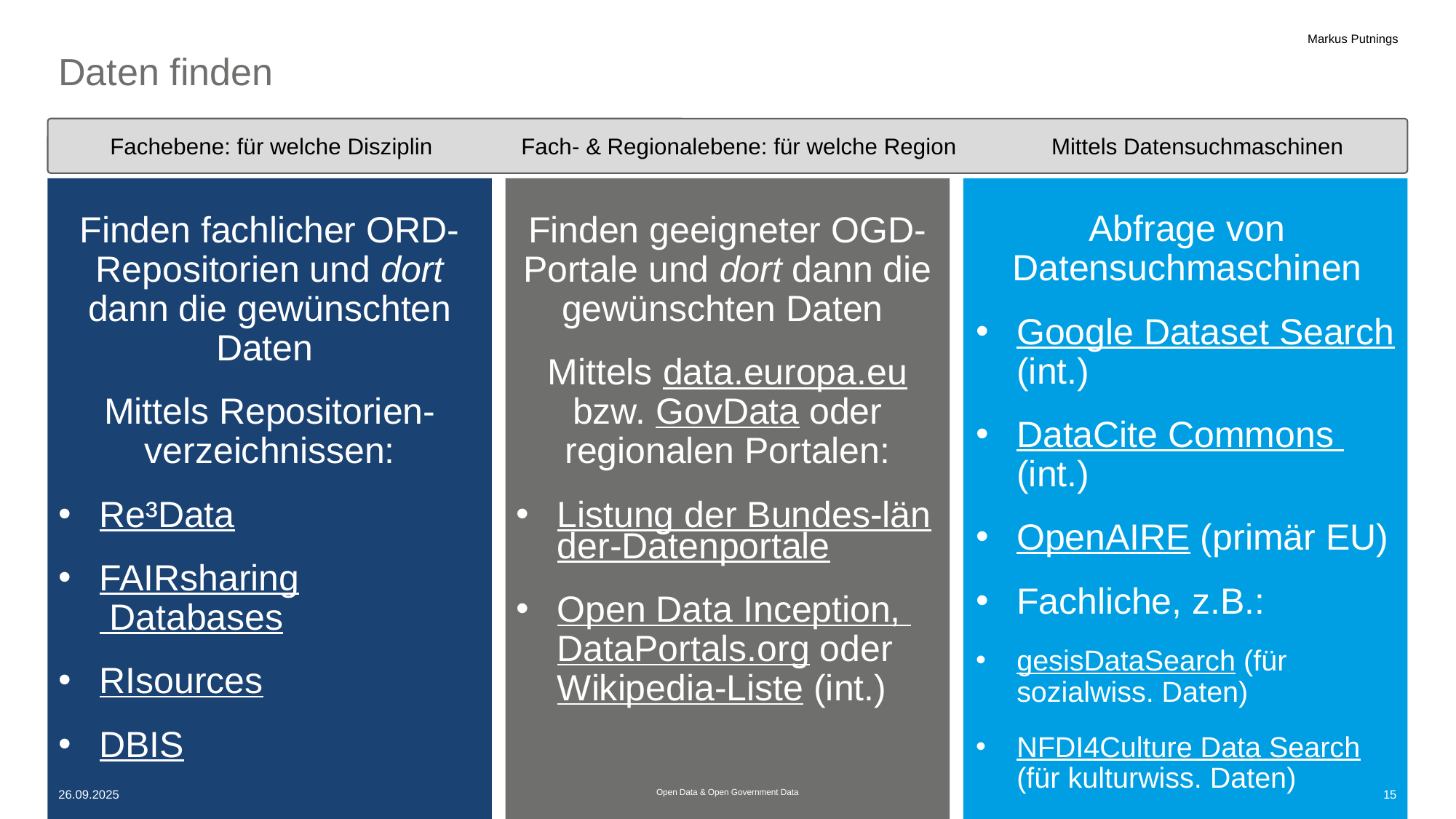

Markus Putnings
Daten finden
        Fachebene: für welche Disziplin              Fach- & Regionalebene: für welche Region               Mittels Datensuchmaschinen
Abfrage von Datensuchmaschinen
Google Dataset Search (int.)
DataCite Commons (int.)
OpenAIRE (primär EU)
Fachliche, z.B.:
gesisDataSearch (für sozialwiss. Daten)
NFDI4Culture Data Search (für kulturwiss. Daten)

Finden fachlicher ORD-Repositorien und dort dann die gewünschten Daten
Mittels Repositorien-verzeichnissen:
Re³Data
FAIRsharing Databases
RIsources
DBIS

Finden geeigneter OGD-Portale und dort dann die gewünschten Daten
Mittels data.europa.eu bzw. GovData oder regionalen Portalen:
Listung der Bundes-länder-Datenportale
Open Data Inception,  DataPortals.org oder Wikipedia-Liste (int.)

26.09.2025

Open Data & Open Government Data

15